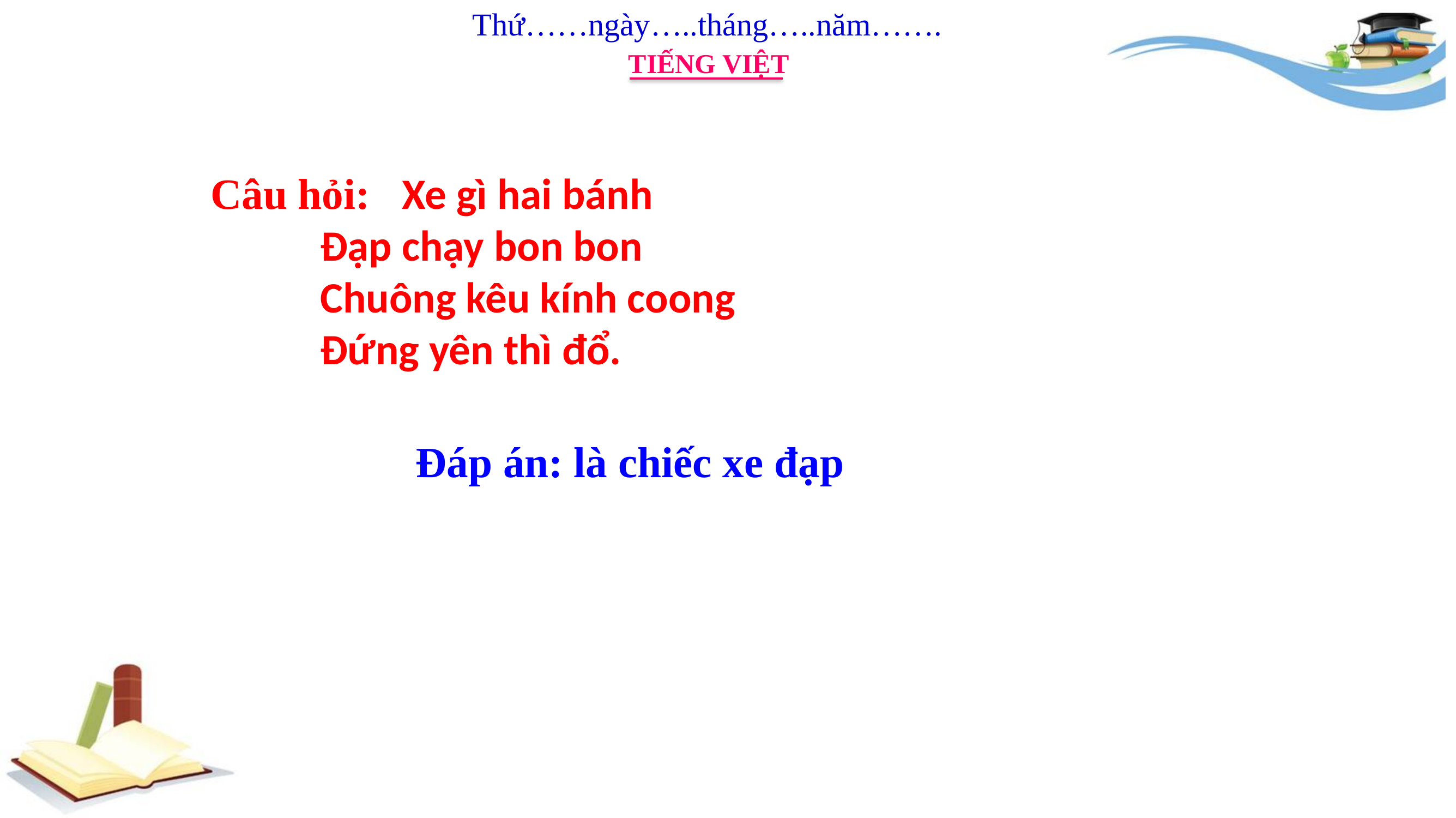

Thứ……ngày…..tháng…..năm…….
TIẾNG VIỆT
     Câu hỏi: 	Xe gì hai bánh
		Đạp chạy bon bon
		Chuông kêu kính coong
		Đứng yên thì đổ.
Đáp án: là chiếc xe đạp